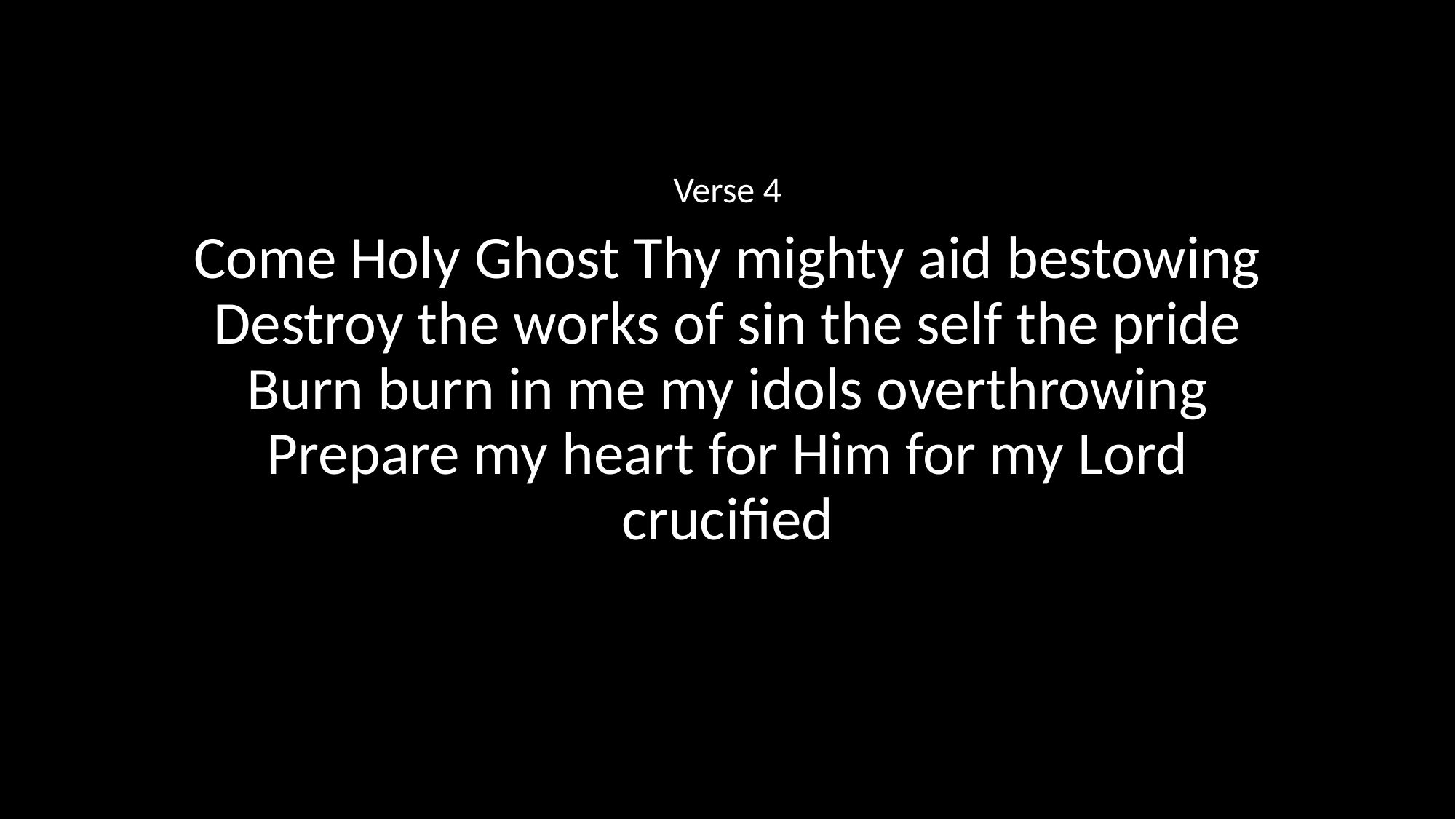

Verse 4
Come Holy Ghost Thy mighty aid bestowing
Destroy the works of sin the self the pride
Burn burn in me my idols overthrowing
Prepare my heart for Him for my Lord crucified